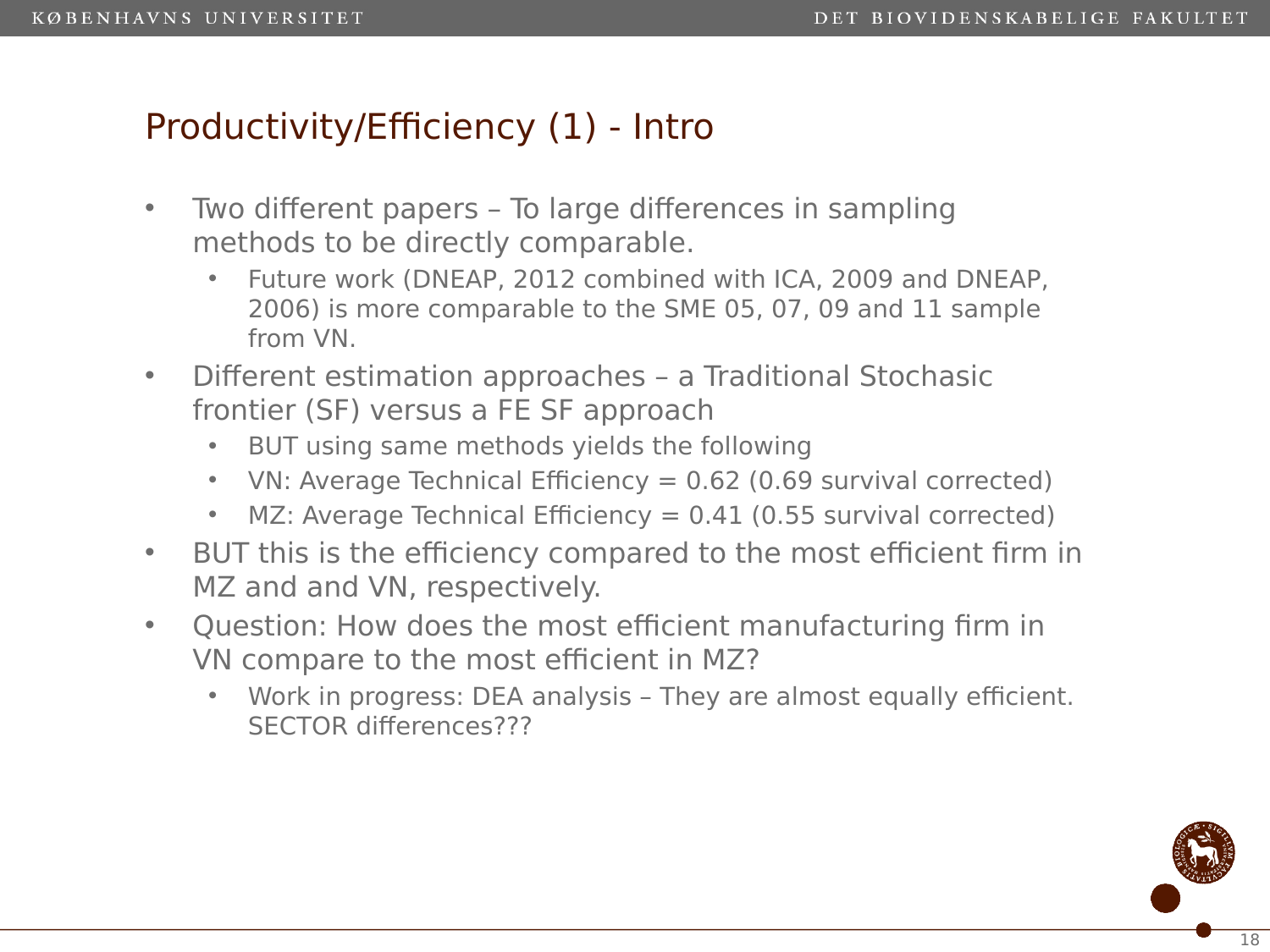

# Productivity/Efficiency (1) - Intro
Two different papers – To large differences in sampling methods to be directly comparable.
Future work (DNEAP, 2012 combined with ICA, 2009 and DNEAP, 2006) is more comparable to the SME 05, 07, 09 and 11 sample from VN.
Different estimation approaches – a Traditional Stochasic frontier (SF) versus a FE SF approach
BUT using same methods yields the following
VN: Average Technical Efficiency = 0.62 (0.69 survival corrected)
MZ: Average Technical Efficiency = 0.41 (0.55 survival corrected)
BUT this is the efficiency compared to the most efficient firm in MZ and and VN, respectively.
Question: How does the most efficient manufacturing firm in VN compare to the most efficient in MZ?
Work in progress: DEA analysis – They are almost equally efficient. SECTOR differences???